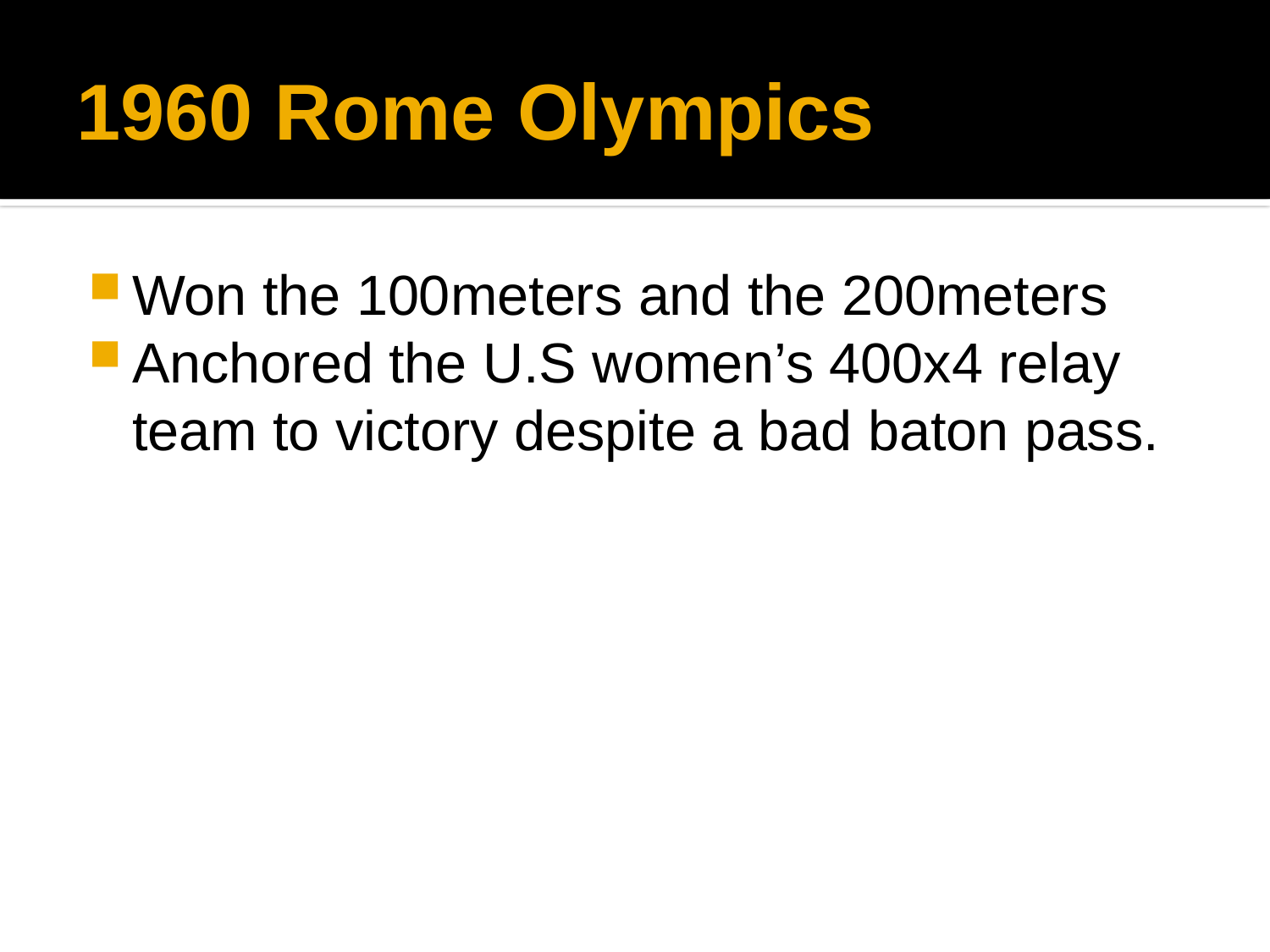

# 1960 Rome Olympics
Won the 100meters and the 200meters
Anchored the U.S women’s 400x4 relay team to victory despite a bad baton pass.